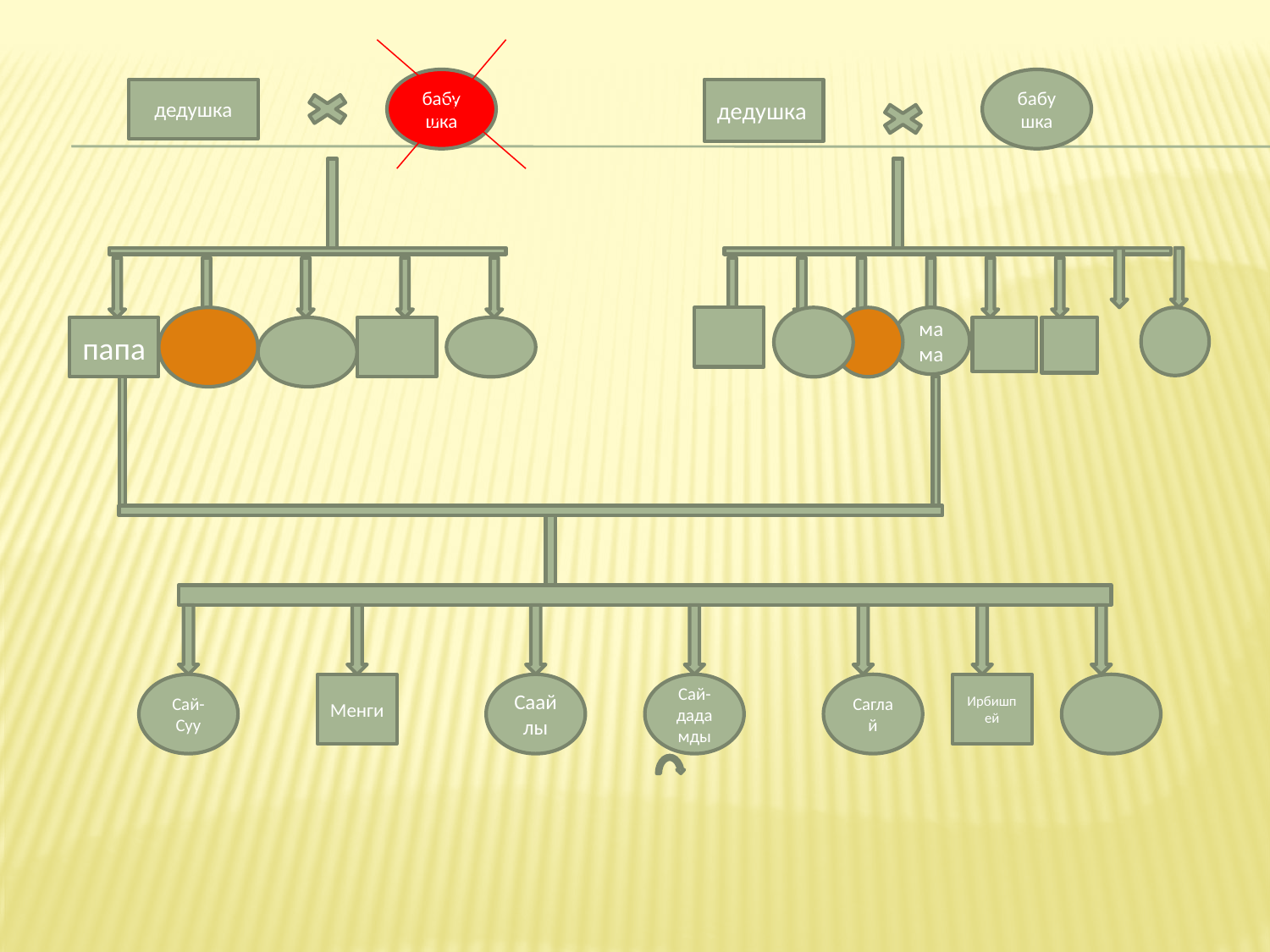

бабушка
бабушка
дедушка
дедушка

мама

папа

Сай-Суу
Менги
Саайлы
Сай-дадамды
Саглай
Ирбишпей